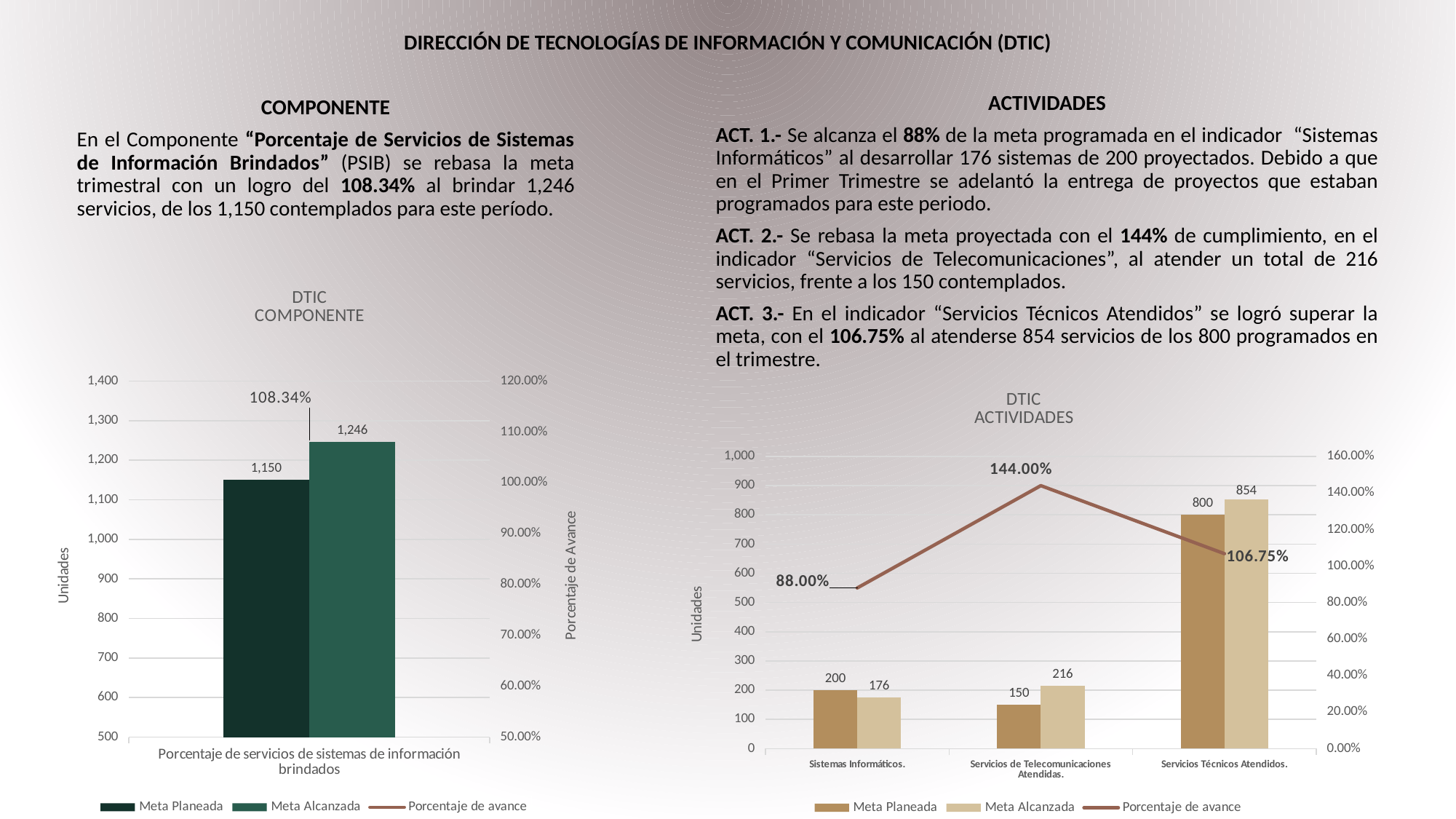

DIRECCIÓN DE TECNOLOGÍAS DE INFORMACIÓN Y COMUNICACIÓN (DTIC)

ACTIVIDADES
ACT. 1.- Se alcanza el 88% de la meta programada en el indicador  “Sistemas Informáticos” al desarrollar 176 sistemas de 200 proyectados. Debido a que en el Primer Trimestre se adelantó la entrega de proyectos que estaban programados para este periodo.
ACT. 2.- Se rebasa la meta proyectada con el 144% de cumplimiento, en el indicador “Servicios de Telecomunicaciones”, al atender un total de 216 servicios, frente a los 150 contemplados.
ACT. 3.- En el indicador “Servicios Técnicos Atendidos” se logró superar la meta, con el 106.75% al atenderse 854 servicios de los 800 programados en el trimestre.

COMPONENTE
En el Componente “Porcentaje de Servicios de Sistemas de Información Brindados” (PSIB) se rebasa la meta trimestral con un logro del 108.34% al brindar 1,246 servicios, de los 1,150 contemplados para este período.

### Chart: DTIC
COMPONENTE

| Category | Meta Planeada | Meta Alcanzada |  |
|---|---|---|---|
| Porcentaje de servicios de sistemas de información brindados | 1150.0 | 1246.0 | 1.0834782608695652 |

### Chart: DTIC
ACTIVIDADES

| Category | Meta Planeada | Meta Alcanzada |  |
|---|---|---|---|
| Sistemas Informáticos. | 200.0 | 176.0 | 0.88 |
| Servicios de Telecomunicaciones Atendidas. | 150.0 | 216.0 | 1.44 |
| Servicios Técnicos Atendidos. | 800.0 | 854.0 | 1.0675 |